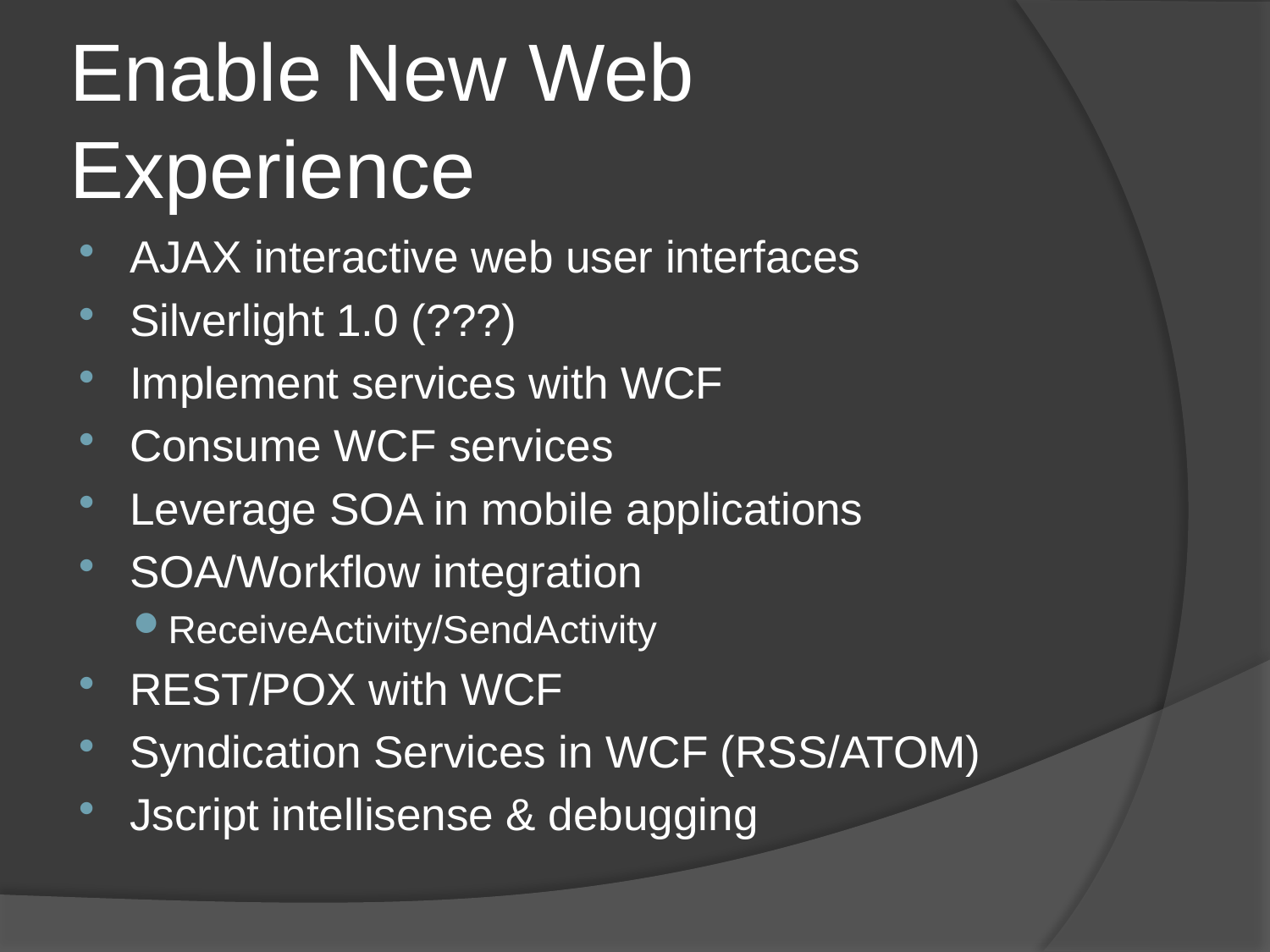

# Enable New Web Experience
AJAX interactive web user interfaces
Silverlight 1.0 (???)
Implement services with WCF
Consume WCF services
Leverage SOA in mobile applications
SOA/Workflow integration
ReceiveActivity/SendActivity
REST/POX with WCF
Syndication Services in WCF (RSS/ATOM)
Jscript intellisense & debugging